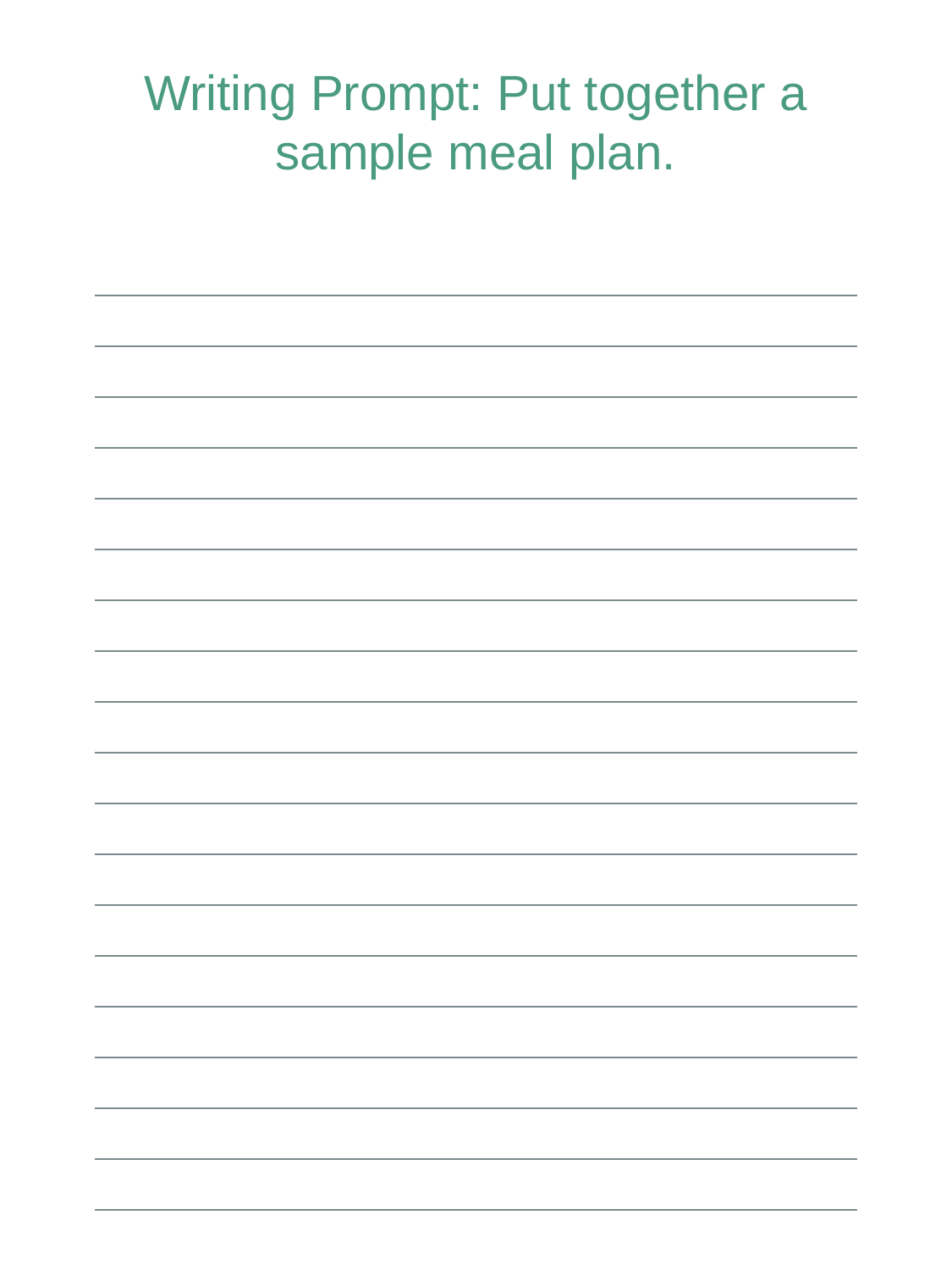

Writing Prompt: Put together a sample meal plan.
|  |
| --- |
|  |
|  |
|  |
|  |
|  |
|  |
|  |
|  |
|  |
|  |
|  |
|  |
|  |
|  |
|  |
|  |
|  |